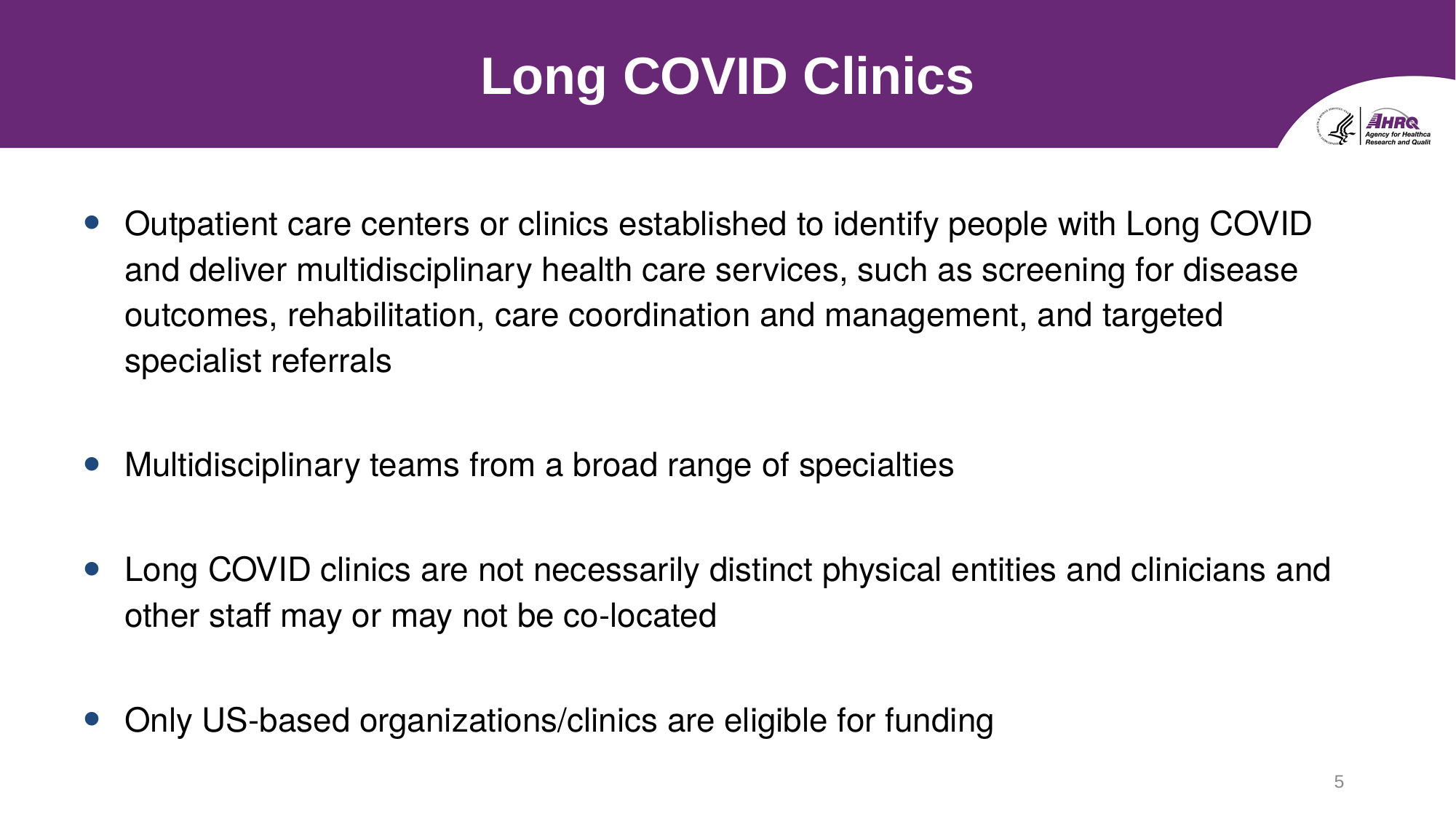

# Long COVID Clinics
Outpatient care centers or clinics established to identify people with Long COVID and deliver multidisciplinary health care services, such as screening for disease outcomes, rehabilitation, care coordination and management, and targeted specialist referrals

Multidisciplinary teams from a broad range of specialties

Long COVID clinics are not necessarily distinct physical entities and clinicians and other staff may or may not be co-located

Only US-based organizations/clinics are eligible for funding
5